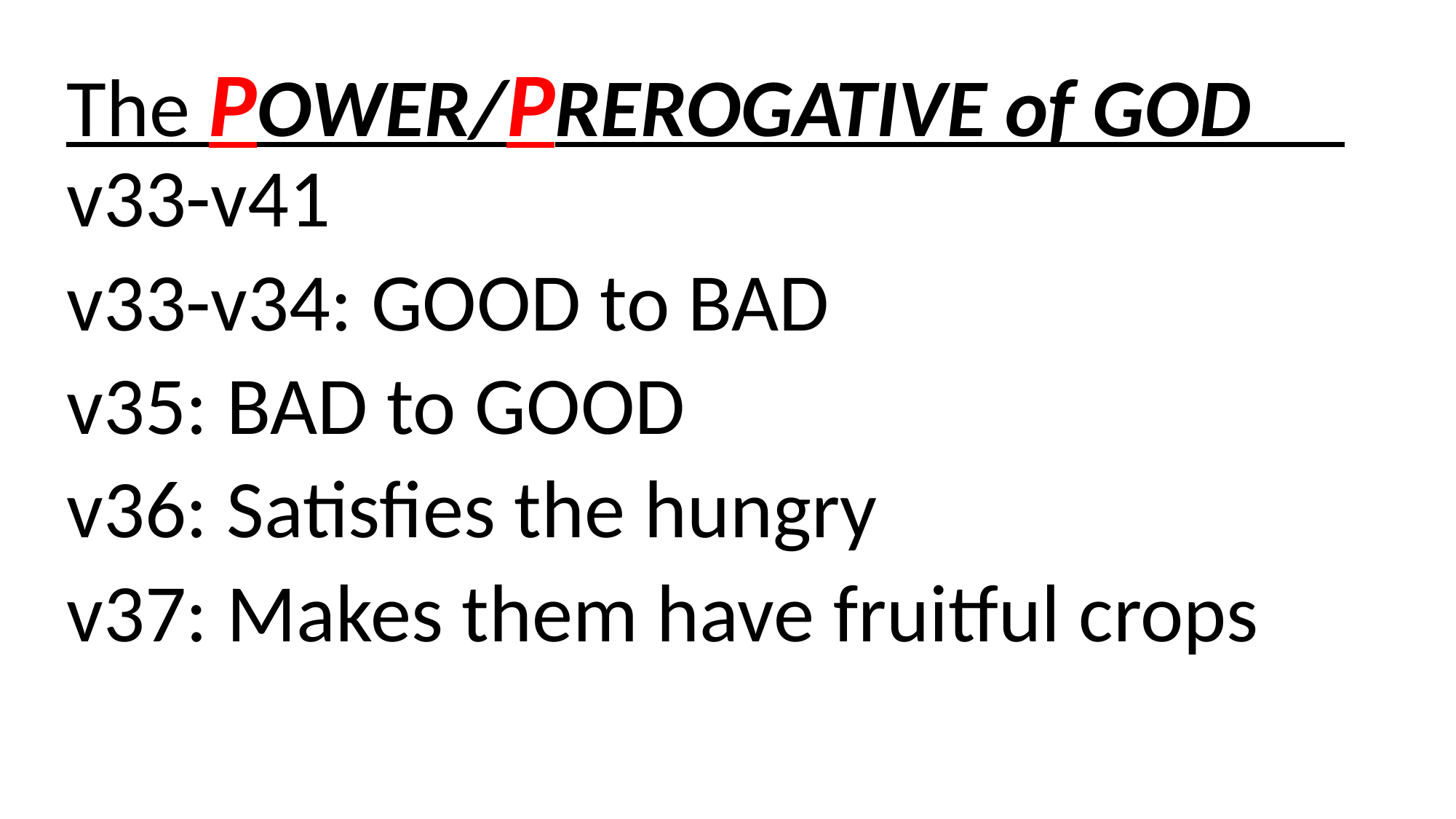

The POWER/PREROGATIVE of GOD      v33-v41
v33-v34: GOOD to BAD
v35: BAD to GOOD
v36: Satisfies the hungry
v37: Makes them have fruitful crops